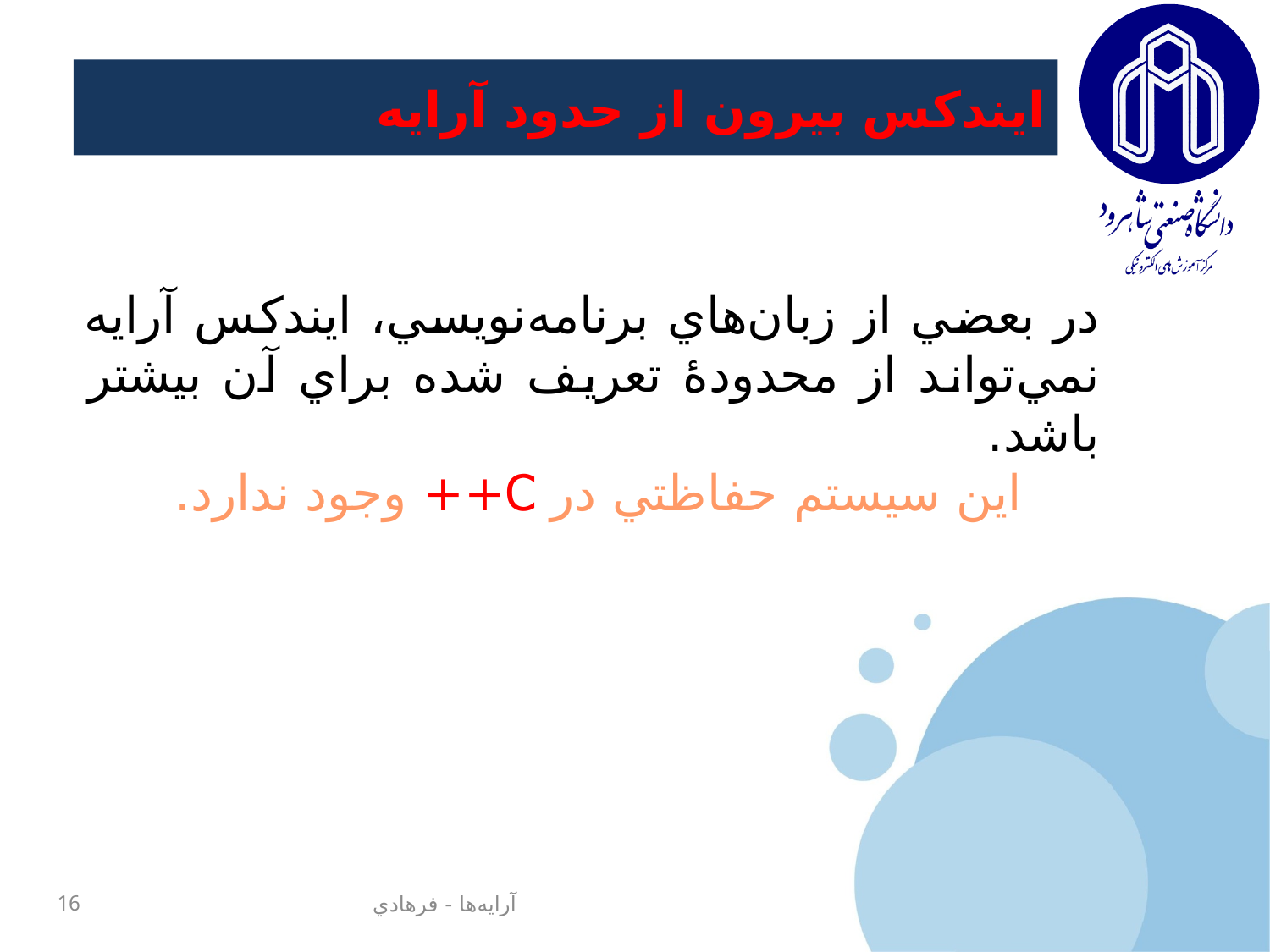

# ايندكس بيرون از حدود آرايه‌
در بعضي از زبان‌هاي برنامه‌نويسي‌، ايندکس آرايه نمي‌تواند از محدودۀ تعريف شده براي آن بيشتر باشد.
اين سيستم حفاظتي در C++ وجود ندارد.
16
آرايه‌ها - فرهادي